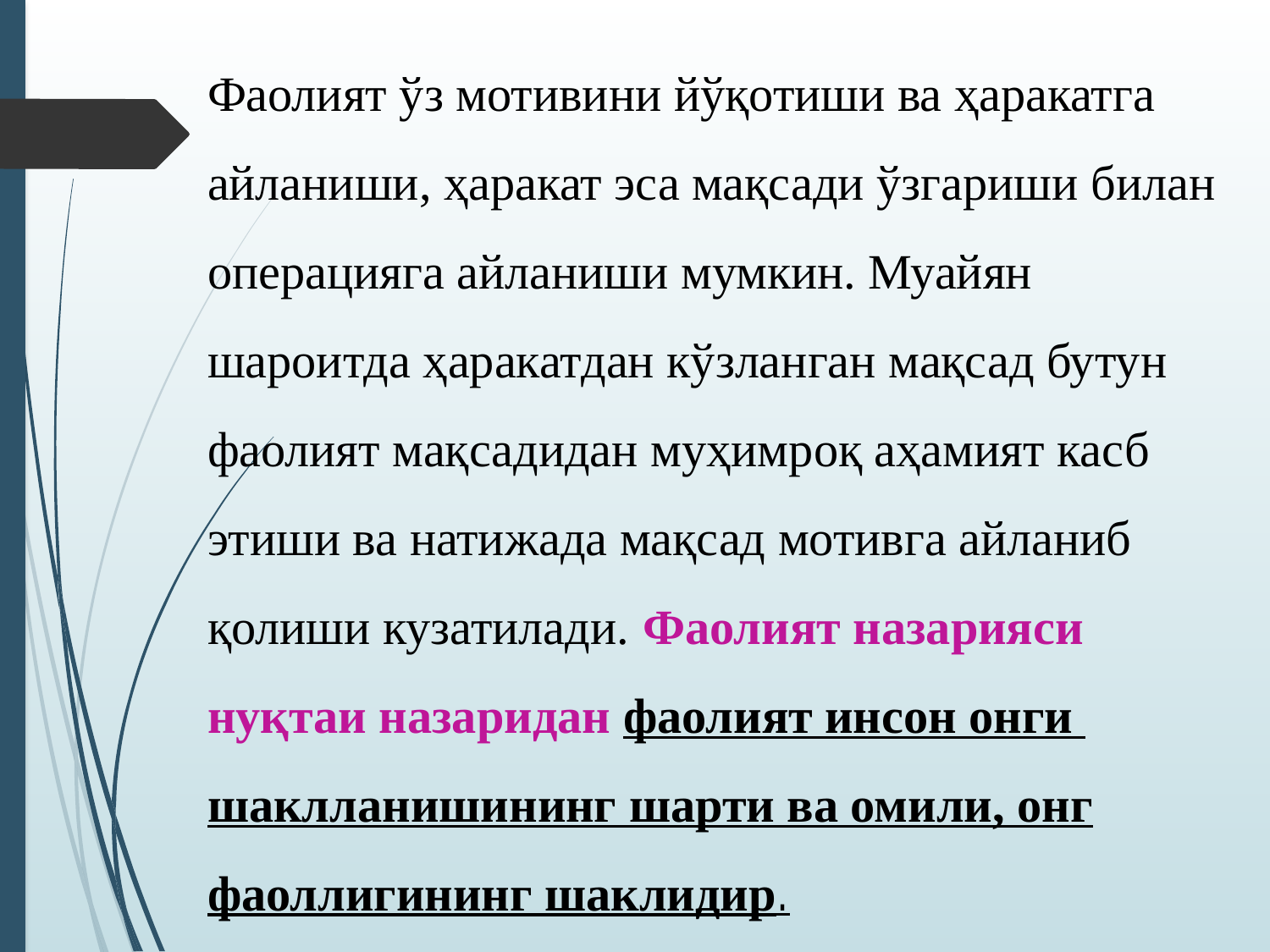

Фаолият ўз мотивини йўқотиши ва ҳаракатга айланиши, ҳаракат эса мақсади ўзгариши билан операцияга айланиши мумкин. Муайян шароитда ҳаракатдан кўзланган мақсад бутун  фаолият мақсадидан муҳимроқ аҳамият касб этиши ва натижада мақсад мотивга айланиб қолиши кузатилади. Фаолият назарияси нуқтаи назаридан фаолият инсон онги  шаклланишининг шарти ва омили, онг фаоллигининг шаклидир.